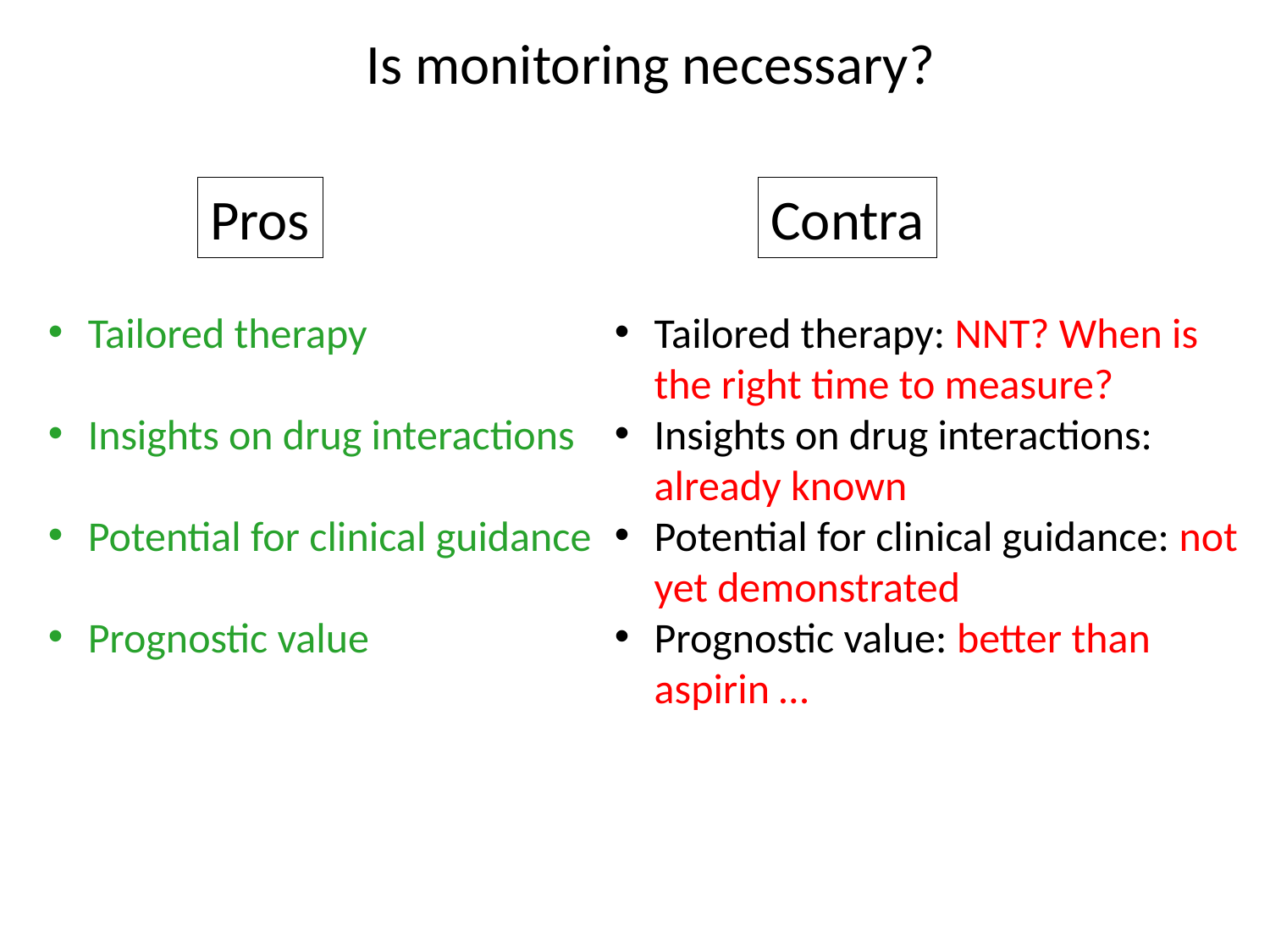

Is monitoring necessary?
Pros
Contra
Tailored therapy

Insights on drug interactions

Potential for clinical guidance

Prognostic value

Tailored therapy: NNT? When is the right time to measure?
Insights on drug interactions: already known
Potential for clinical guidance: not yet demonstrated
Prognostic value: better than aspirin …